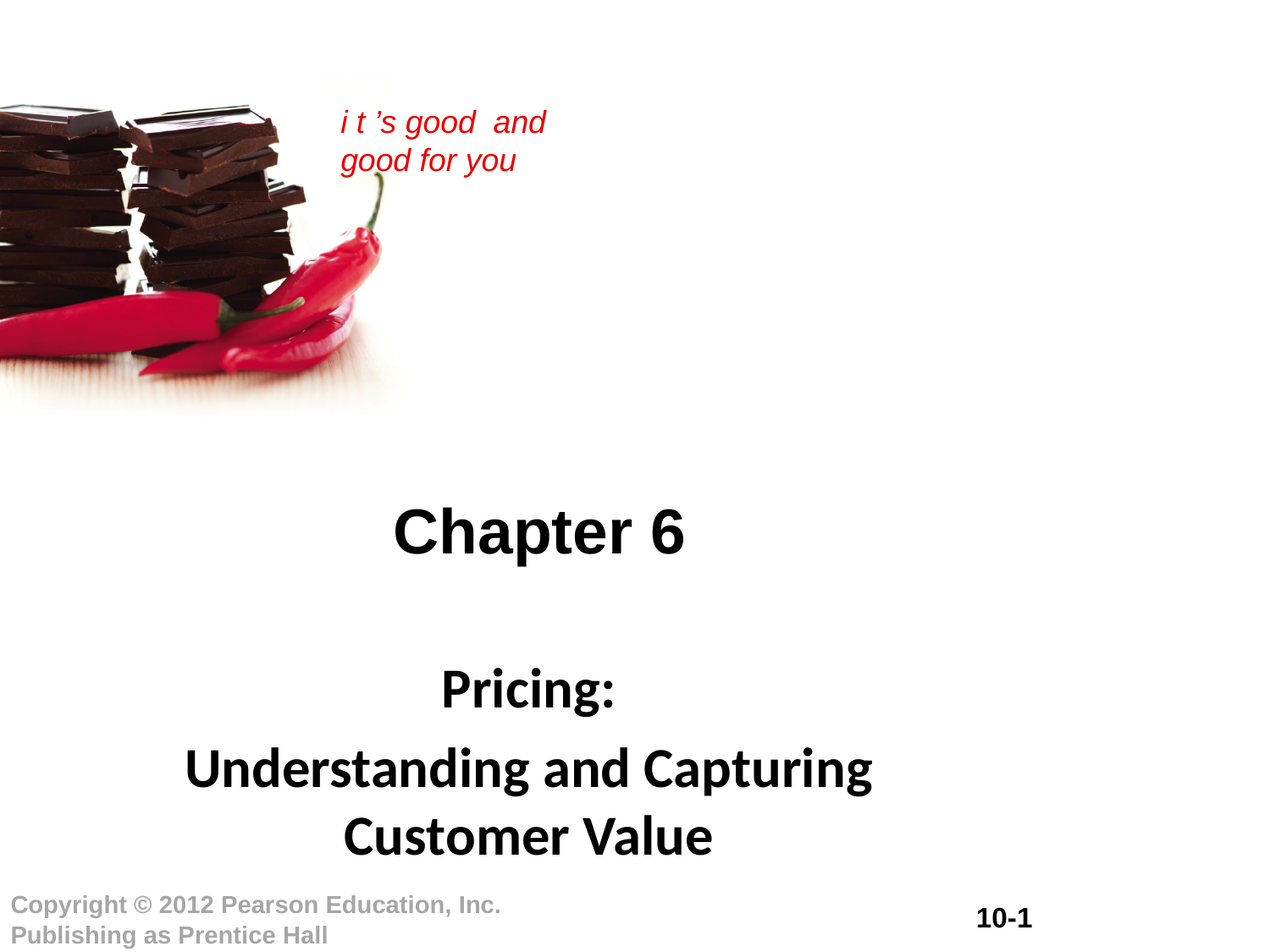

# Chapter 6
Pricing:
Understanding and Capturing Customer Value